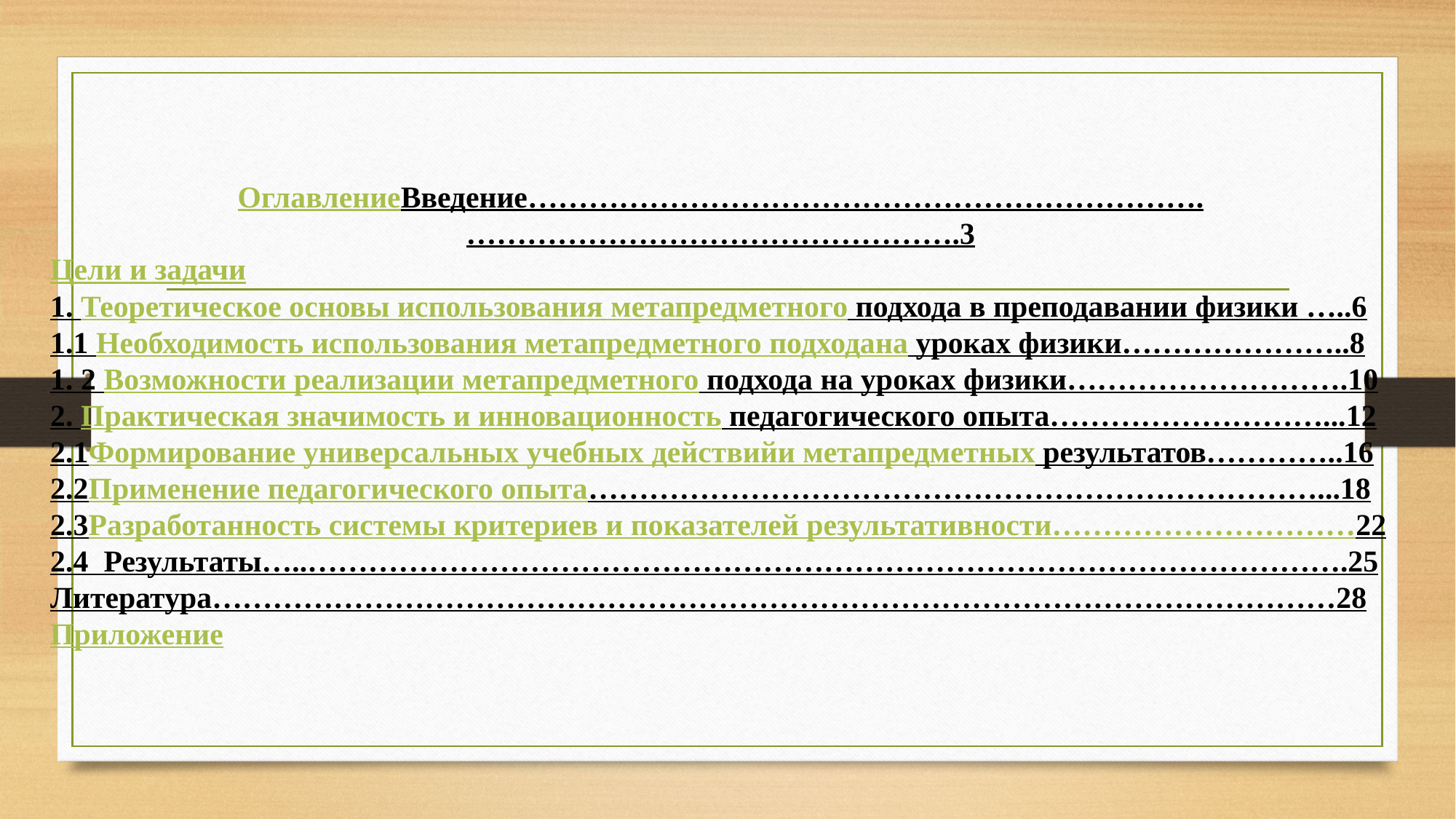

# Оглавление Введение………………………………………………………….………………………………………….3
Цели и задачи
1. Теоретическое основы использования метапредметного подхода в преподавании физики …..6
1.1 Необходимость использования метапредметного подходана уроках физики…………………..8
1. 2 Возможности реализации метапредметного подхода на уроках физики……………………….10
2. Практическая значимость и инновационность педагогического опыта………………………...12
2.1Формирование универсальных учебных действийи метапредметных результатов…………..16
2.2Применение педагогического опыта………………………………………………………………...18
2.3Разработанность системы критериев и показателей результативности…………………………22
2.4  Результаты…..………………………………………………………………………………………….25
Литература…………………………………………………………………………………………………28
Приложение